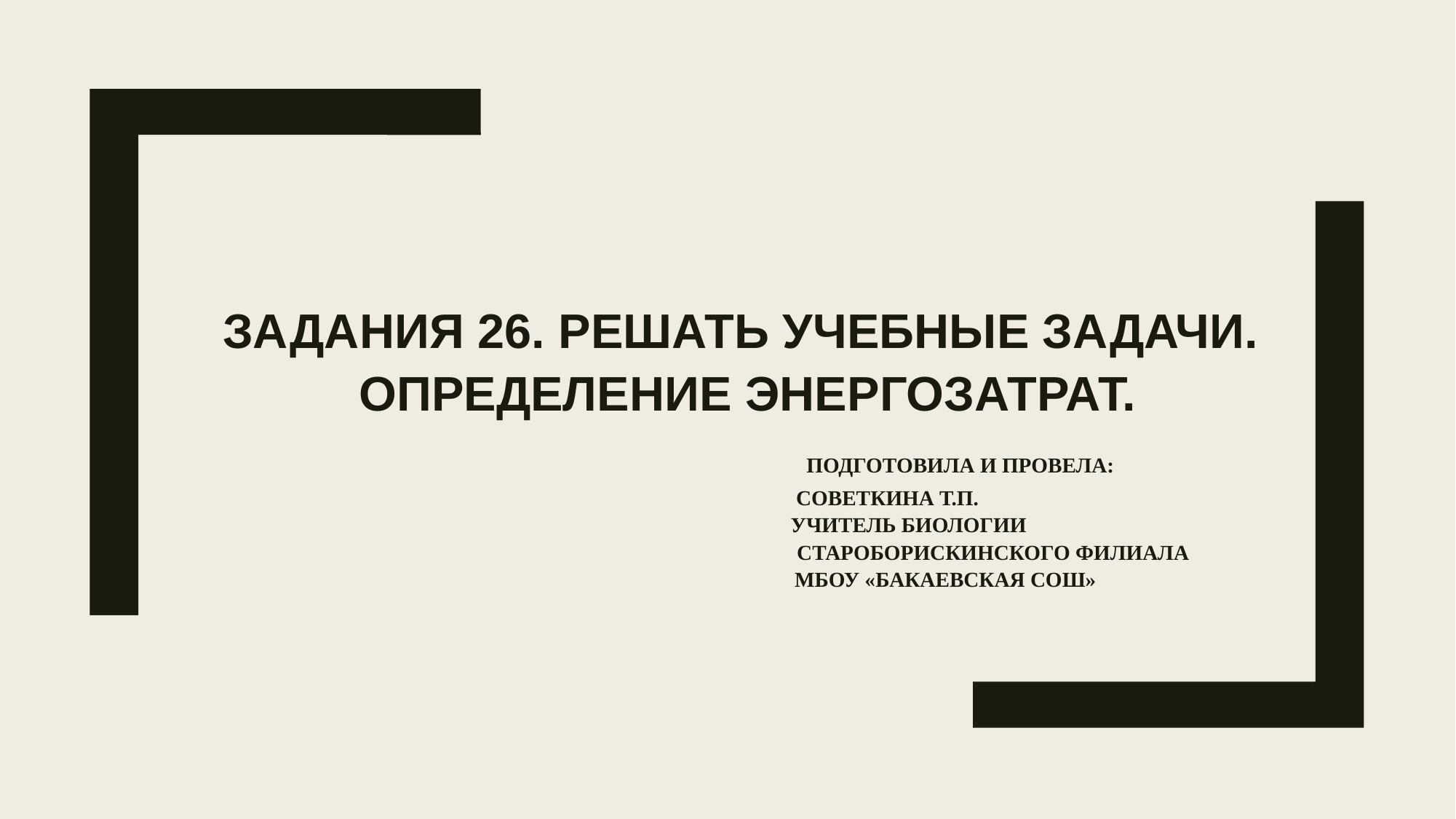

# Задания 26. Решать учебные задачи. Определение энергозатрат. Подготовила и провела: Советкина Т.П. учитель биологии Староборискинского филиала МБОУ «Бакаевская СОШ»